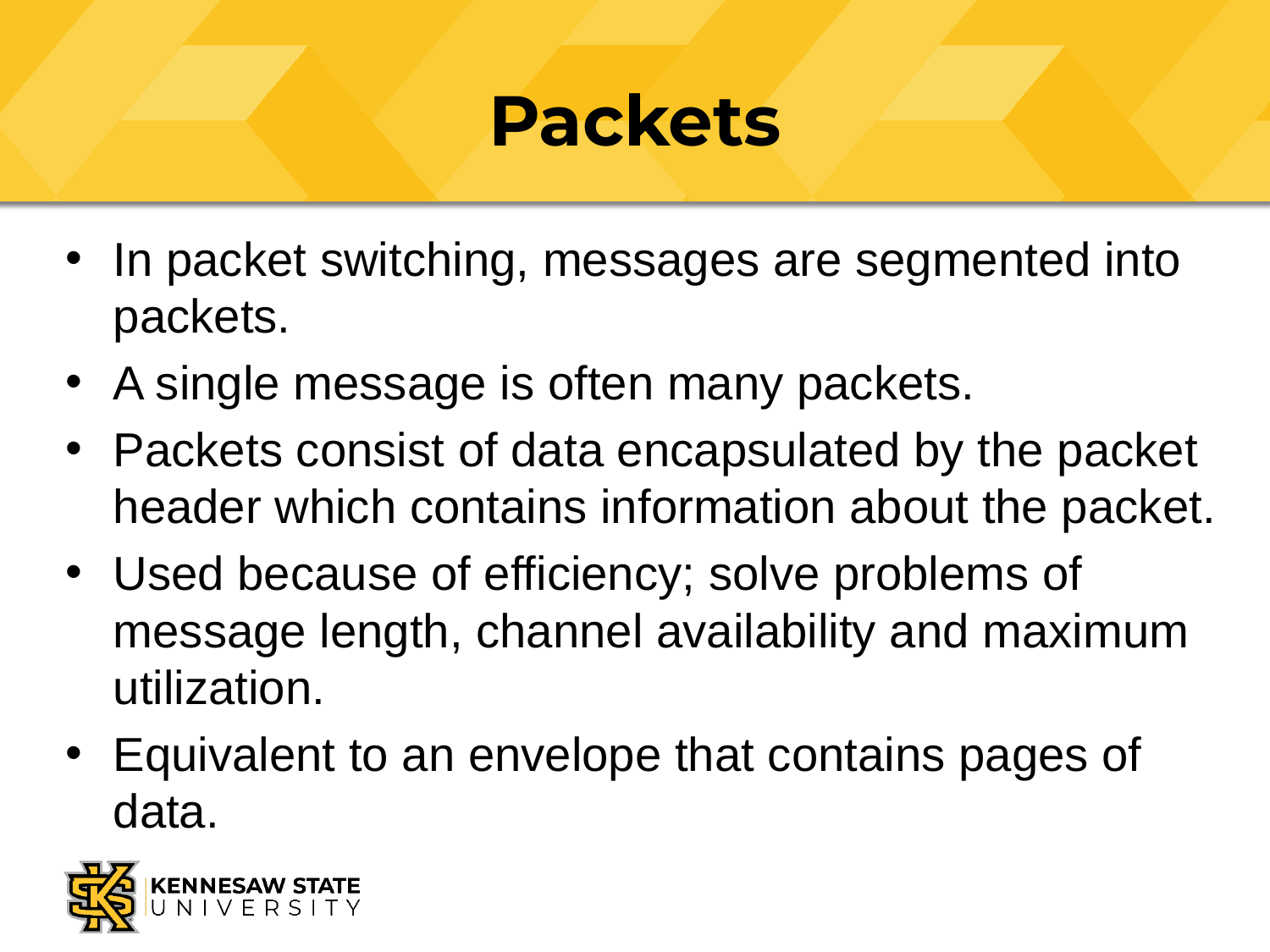

# Packets
In packet switching, messages are segmented into packets.
A single message is often many packets.
Packets consist of data encapsulated by the packet header which contains information about the packet.
Used because of efficiency; solve problems of message length, channel availability and maximum utilization.
Equivalent to an envelope that contains pages of data.